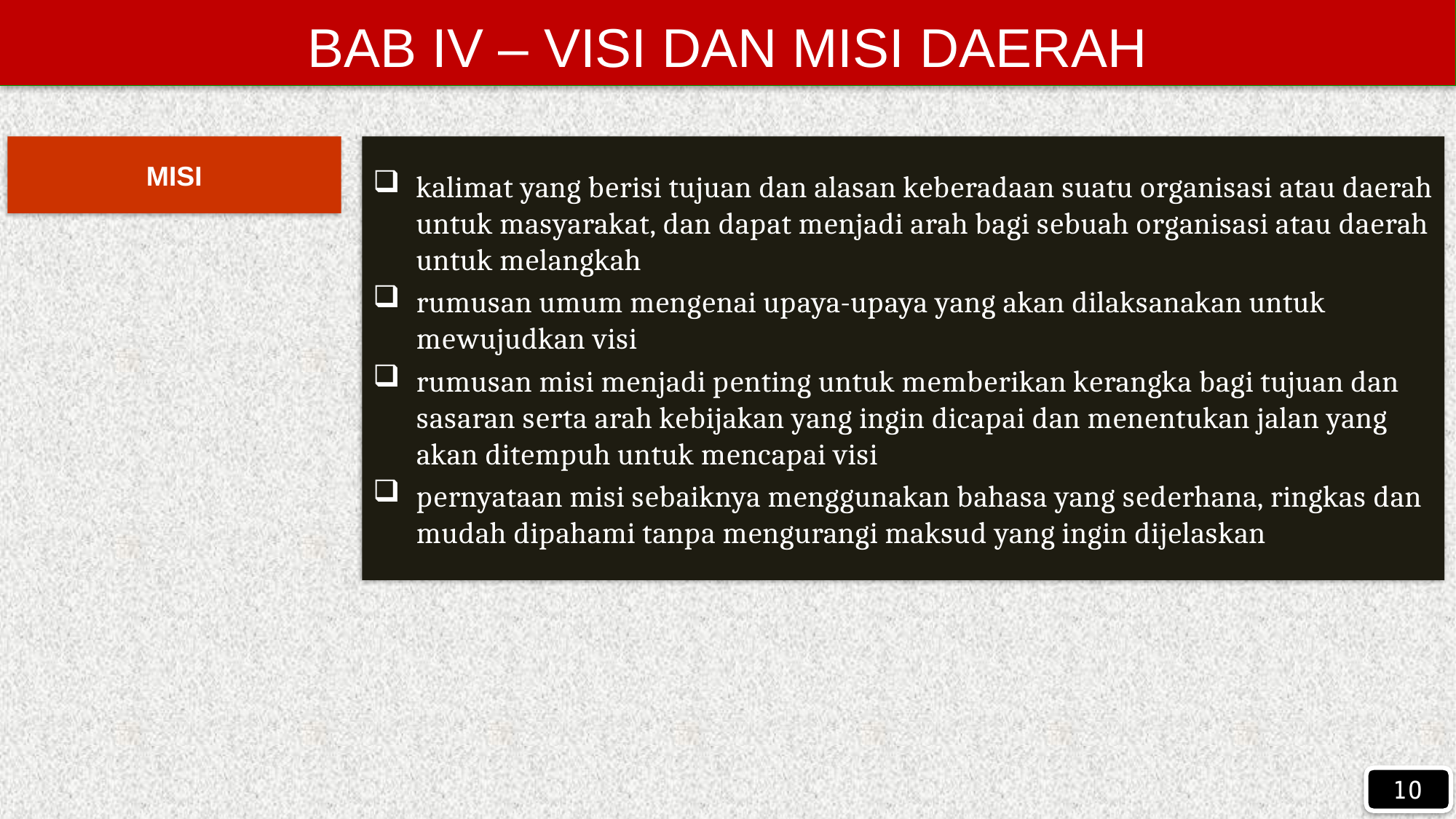

BAB IV – VISI DAN MISI DAERAH
MISI
kalimat yang berisi tujuan dan alasan keberadaan suatu organisasi atau daerah untuk masyarakat, dan dapat menjadi arah bagi sebuah organisasi atau daerah untuk melangkah
rumusan umum mengenai upaya-upaya yang akan dilaksanakan untuk mewujudkan visi
rumusan misi menjadi penting untuk memberikan kerangka bagi tujuan dan sasaran serta arah kebijakan yang ingin dicapai dan menentukan jalan yang akan ditempuh untuk mencapai visi
pernyataan misi sebaiknya menggunakan bahasa yang sederhana, ringkas dan mudah dipahami tanpa mengurangi maksud yang ingin dijelaskan
10